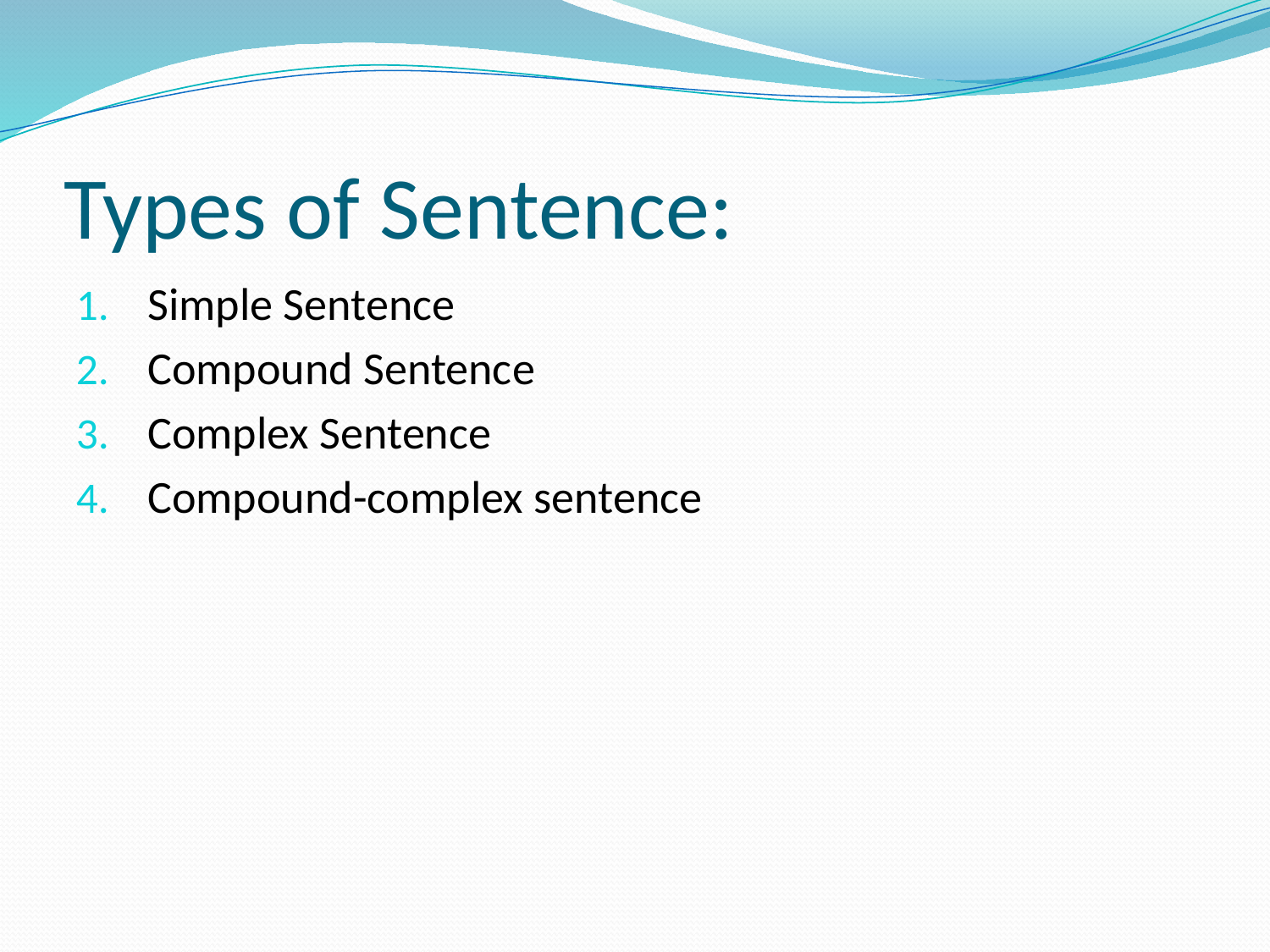

# Types of Sentence:
Simple Sentence
Compound Sentence
Complex Sentence
Compound-complex sentence